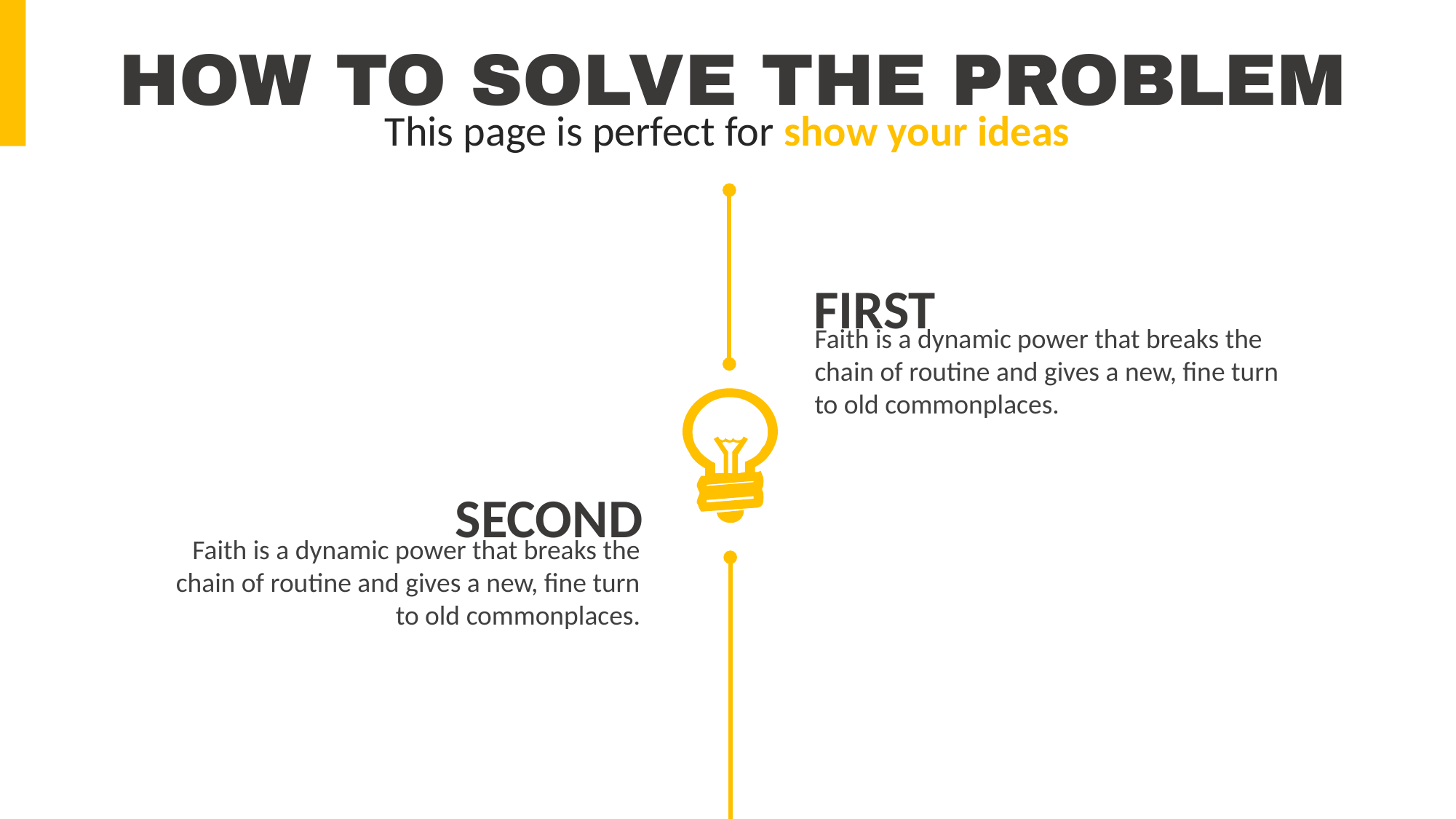

HOW TO SOLVE THE PROBLEM
This page is perfect for show your ideas
FIRST
Faith is a dynamic power that breaks the chain of routine and gives a new, fine turn to old commonplaces.

SECOND
Faith is a dynamic power that breaks the chain of routine and gives a new, fine turn to old commonplaces.